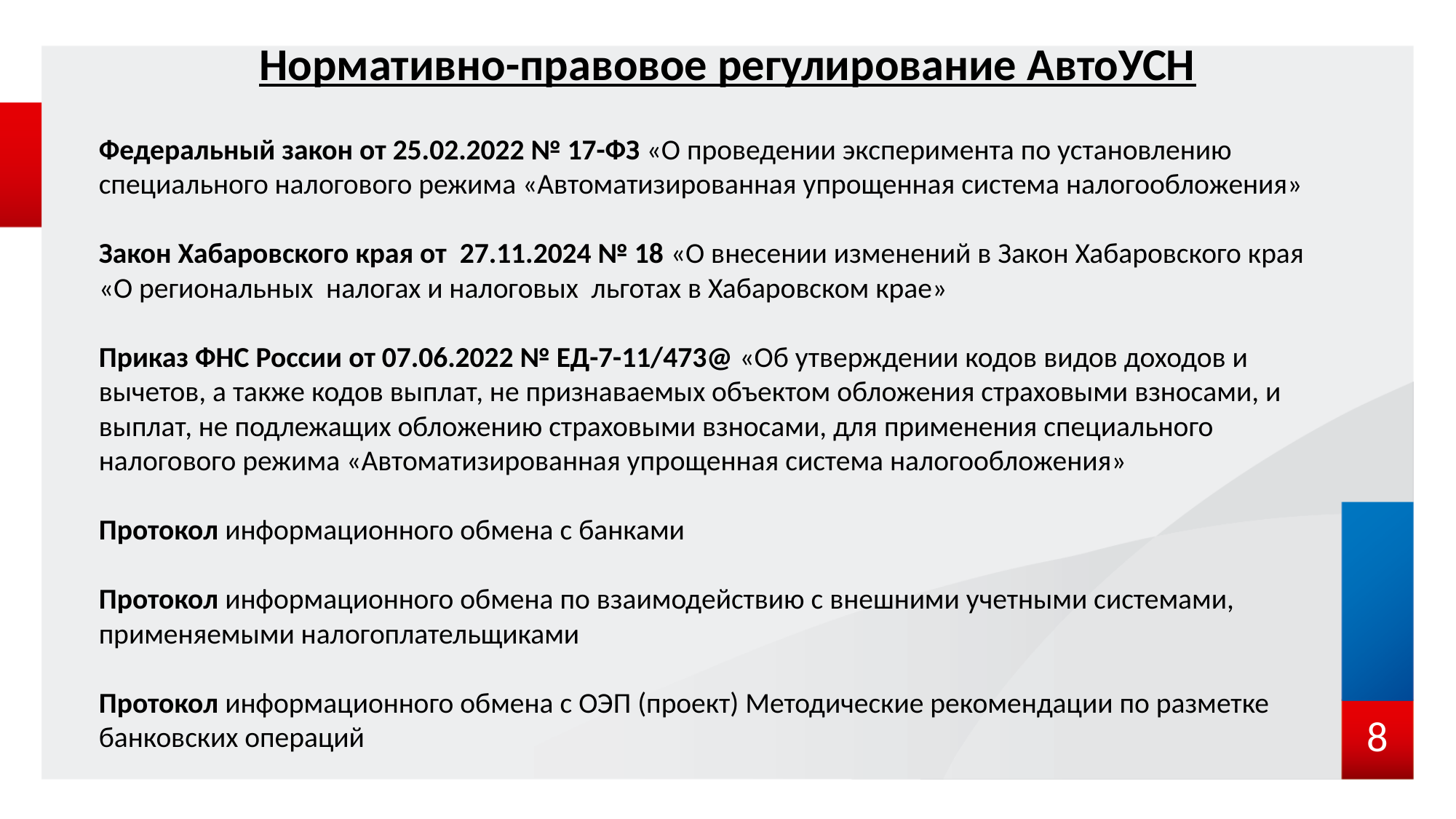

Нормативно-правовое регулирование АвтоУСН

Федеральный закон от 25.02.2022 № 17-ФЗ «О проведении эксперимента по установлению специального налогового режима «Автоматизированная упрощенная система налогообложения»

Закон Хабаровского края от  27.11.2024 № 18 «О внесении изменений в Закон Хабаровского края «О региональных  налогах и налоговых  льготах в Хабаровском крае»

Приказ ФНС России от 07.06.2022 № ЕД-7-11/473@ «Об утверждении кодов видов доходов и вычетов, а также кодов выплат, не признаваемых объектом обложения страховыми взносами, и выплат, не подлежащих обложению страховыми взносами, для применения специального налогового режима «Автоматизированная упрощенная система налогообложения»

Протокол информационного обмена с банками

Протокол информационного обмена по взаимодействию с внешними учетными системами, применяемыми налогоплательщиками

Протокол информационного обмена с ОЭП (проект) Методические рекомендации по разметке банковских операций

8